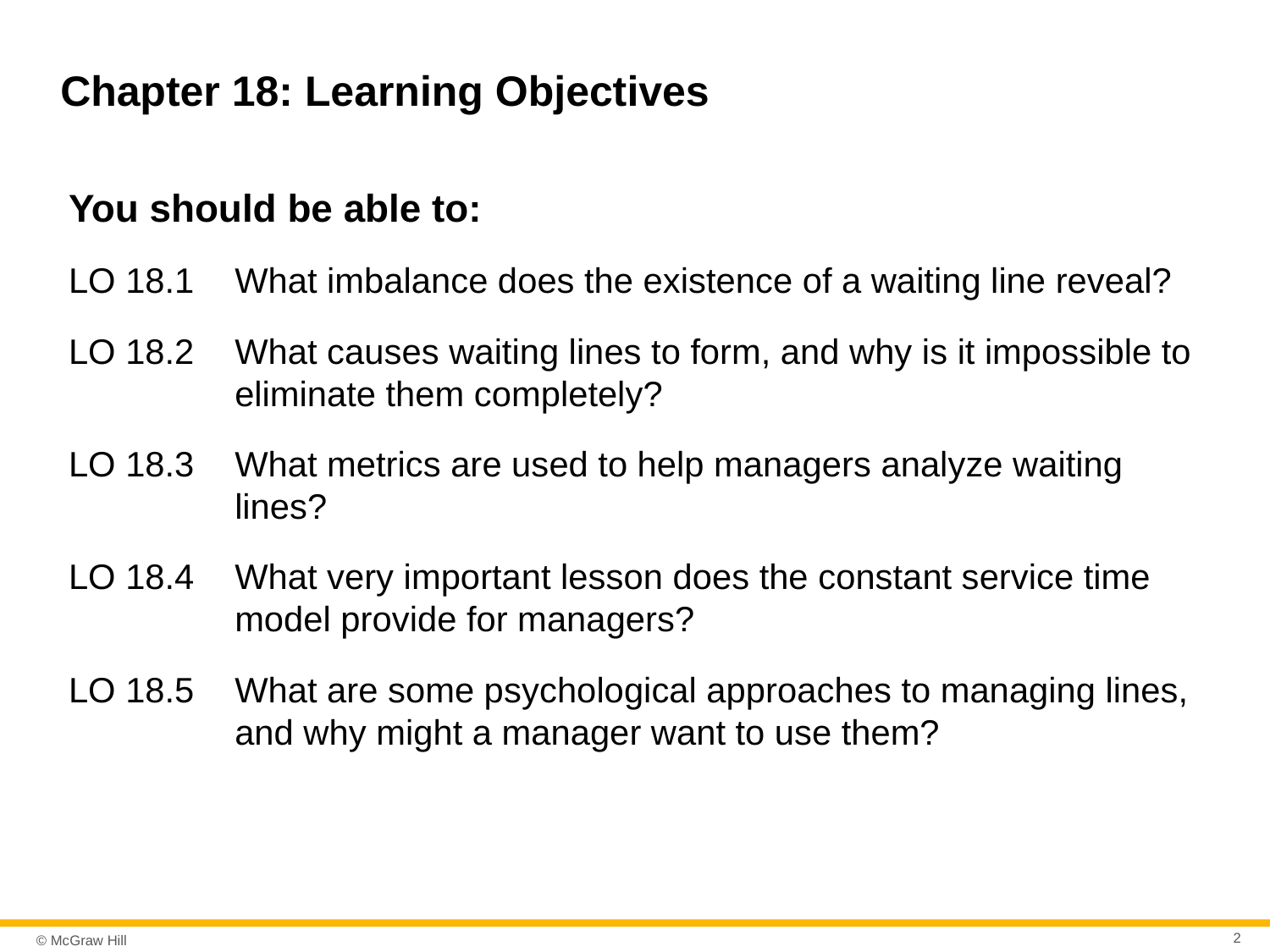

# Chapter 18: Learning Objectives
You should be able to:
LO 18.1	What imbalance does the existence of a waiting line reveal?
LO 18.2	What causes waiting lines to form, and why is it impossible to eliminate them completely?
LO 18.3	What metrics are used to help managers analyze waiting lines?
LO 18.4	What very important lesson does the constant service time model provide for managers?
LO 18.5	What are some psychological approaches to managing lines, and why might a manager want to use them?